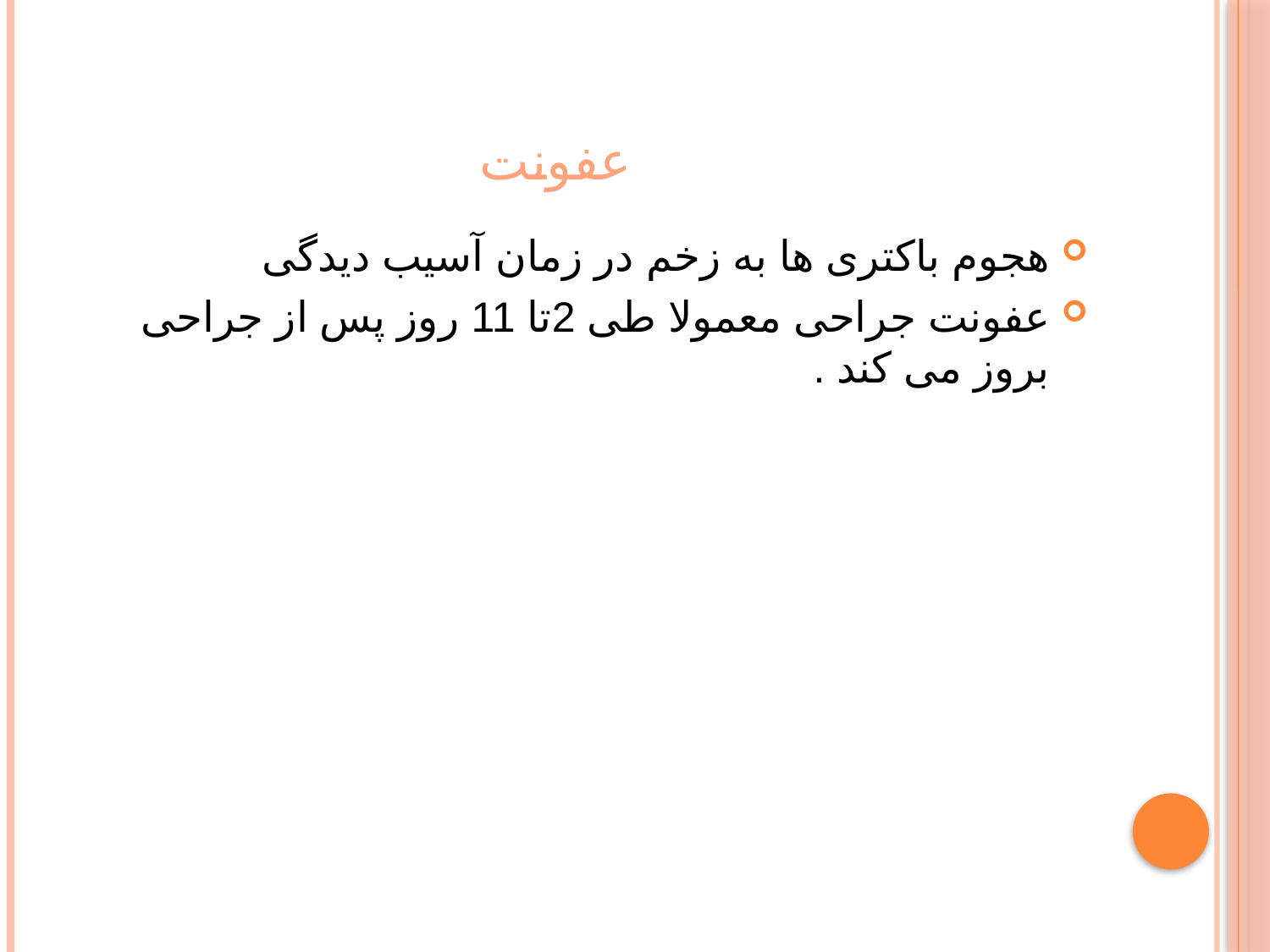

# عفونت
هجوم باکتری ها به زخم در زمان آسیب دیدگی
عفونت جراحی معمولا طی 2تا 11 روز پس از جراحی بروز می کند .